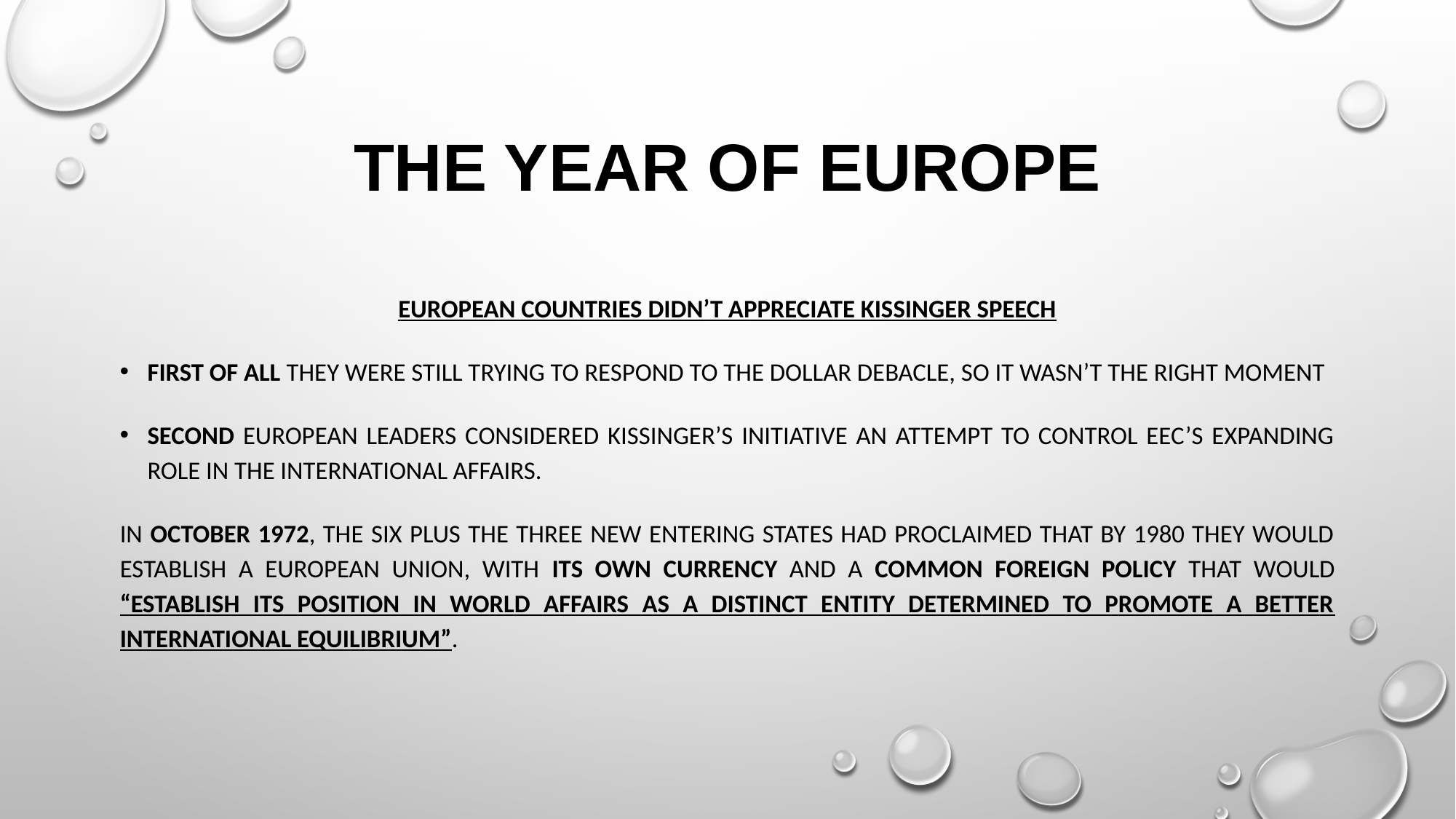

# THE YEAR OF EUROPE
European countries didn’t appreciate Kissinger speech
First of all they were still trying to respond to the dollar debacle, so it wasn’t the right moment
Second European leaders considered Kissinger’s initiative an attempt to Control eEC’s expanding role in the international affairs.
in October 1972, the Six plus the three new entering States had proclaimed that by 1980 they would establish a European Union, with its own currency and a common foreign policy that would “establish its position in world affairs as a distinct entity determined to promote a better international equilibrium”.